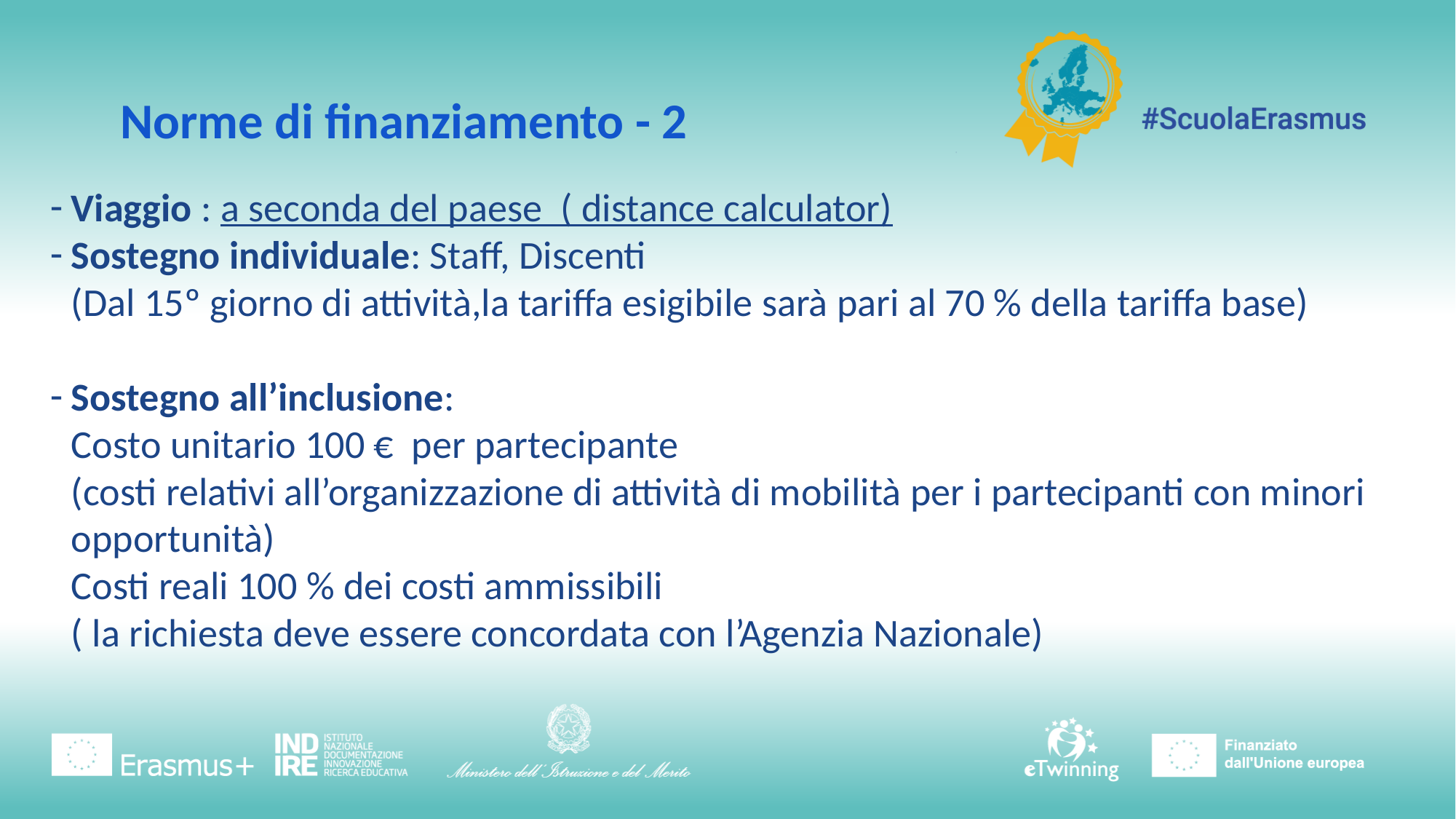

Norme di finanziamento - 2
Viaggio : a seconda del paese  ( distance calculator)
Sostegno individuale: Staff, Discenti
(Dal 15º giorno di attività,la tariffa esigibile sarà pari al 70 % della tariffa base)
Sostegno all’inclusione:
Costo unitario 100 €  per partecipante
(costi relativi all’organizzazione di attività di mobilità per i partecipanti con minori opportunità)
Costi reali 100 % dei costi ammissibili
( la richiesta deve essere concordata con l’Agenzia Nazionale)